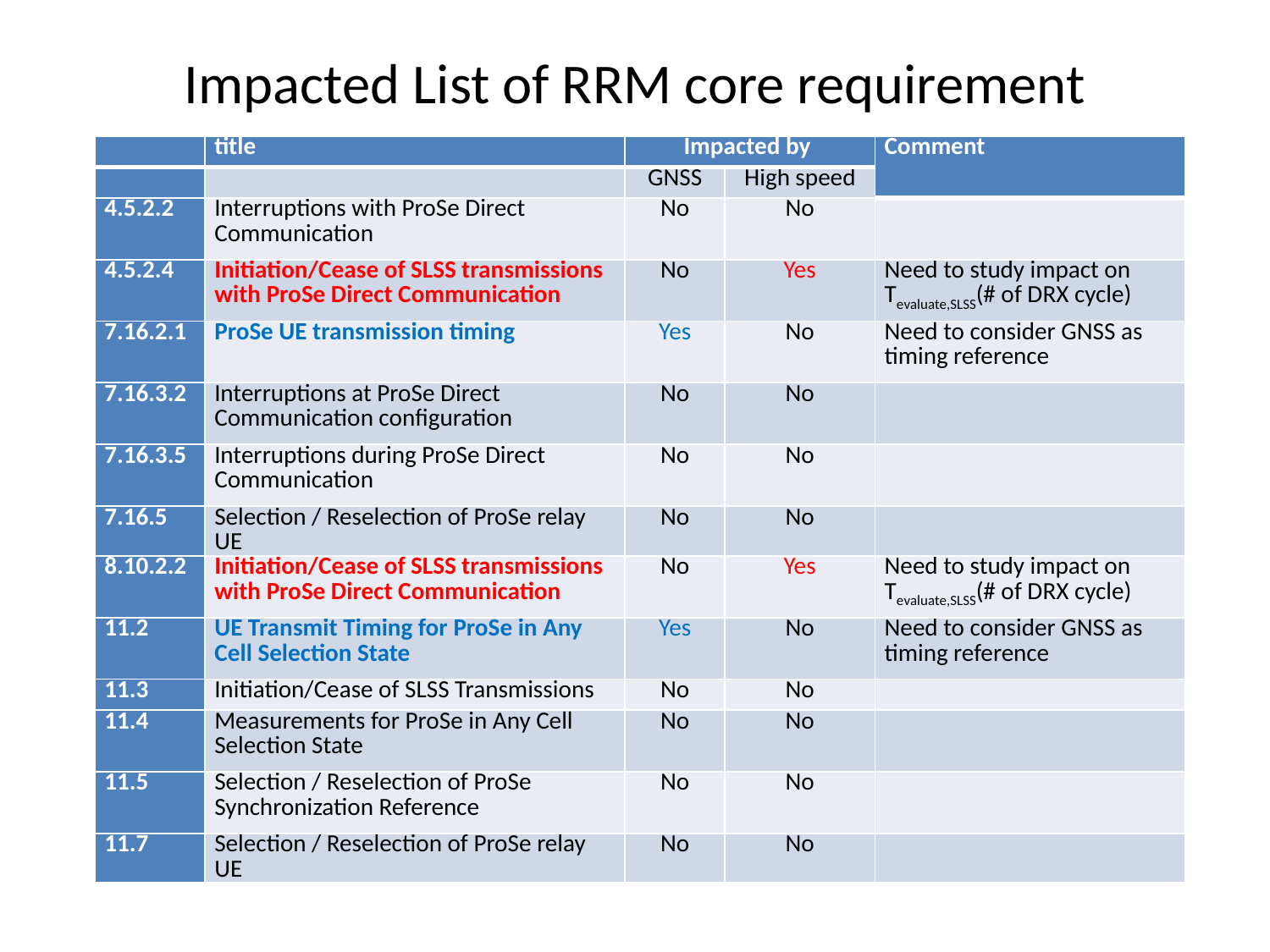

# Impacted List of RRM core requirement
|  | title | Impacted by |  | Comment |
| --- | --- | --- | --- | --- |
|  |  | GNSS | High speed |  |
| 4.5.2.2 | Interruptions with ProSe Direct Communication | No | No |  |
| 4.5.2.4 | Initiation/Cease of SLSS transmissions with ProSe Direct Communication | No | Yes | Need to study impact on Tevaluate,SLSS(# of DRX cycle) |
| 7.16.2.1 | ProSe UE transmission timing | Yes | No | Need to consider GNSS as timing reference |
| 7.16.3.2 | Interruptions at ProSe Direct Communication configuration | No | No |  |
| 7.16.3.5 | Interruptions during ProSe Direct Communication | No | No |  |
| 7.16.5 | Selection / Reselection of ProSe relay UE | No | No |  |
| 8.10.2.2 | Initiation/Cease of SLSS transmissions with ProSe Direct Communication | No | Yes | Need to study impact on Tevaluate,SLSS(# of DRX cycle) |
| 11.2 | UE Transmit Timing for ProSe in Any Cell Selection State | Yes | No | Need to consider GNSS as timing reference |
| 11.3 | Initiation/Cease of SLSS Transmissions | No | No |  |
| 11.4 | Measurements for ProSe in Any Cell Selection State | No | No |  |
| 11.5 | Selection / Reselection of ProSe Synchronization Reference | No | No |  |
| 11.7 | Selection / Reselection of ProSe relay UE | No | No |  |